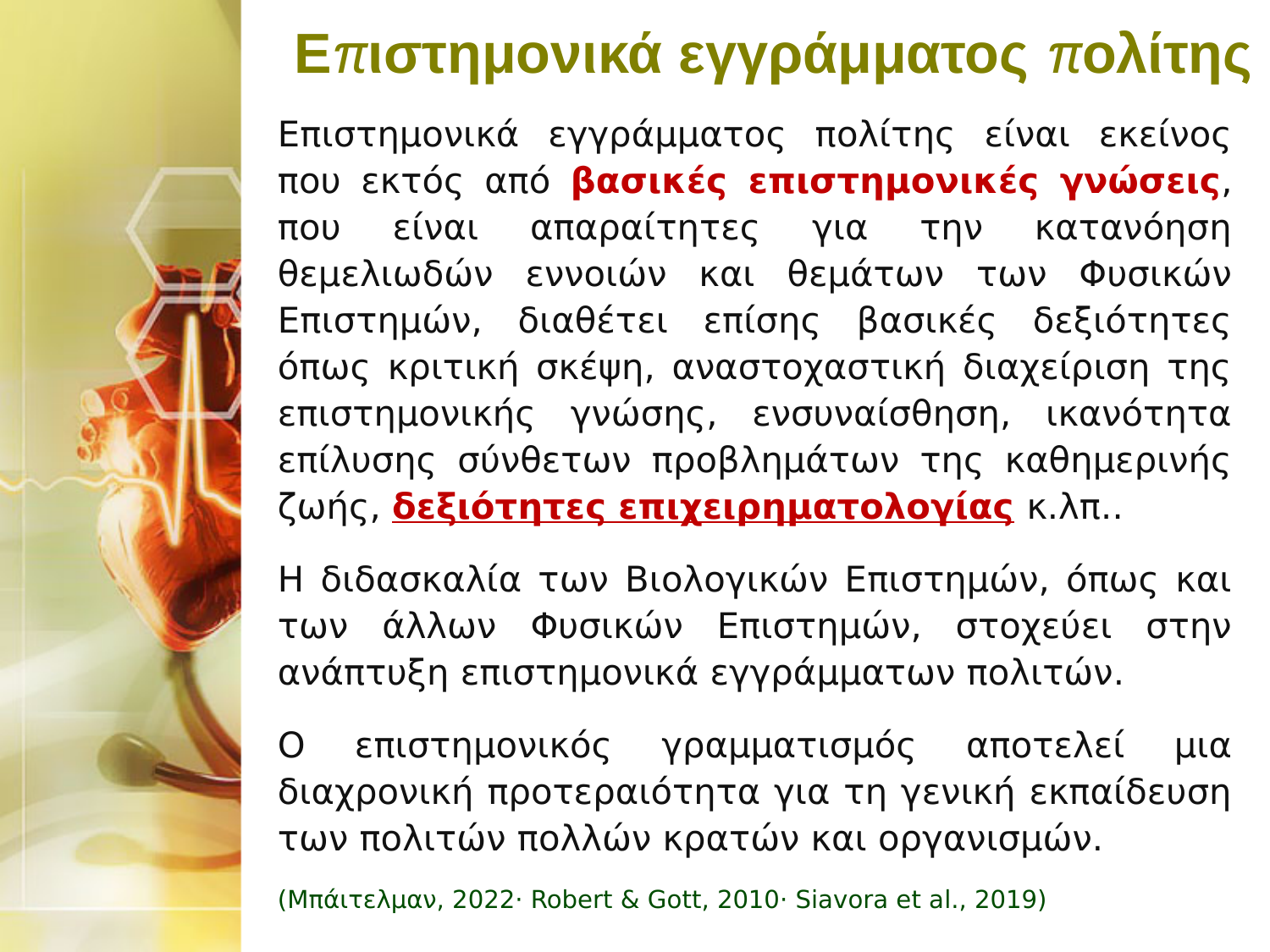

# Επιστημονικά εγγράμματος πολίτης
Επιστημονικά εγγράμματος πολίτης είναι εκείνος που εκτός από βασικές επιστημονικές γνώσεις, που είναι απαραίτητες για την κατανόηση θεμελιωδών εννοιών και θεμάτων των Φυσικών Επιστημών, διαθέτει επίσης βασικές δεξιότητες όπως κριτική σκέψη, αναστοχαστική διαχείριση της επιστημονικής γνώσης, ενσυναίσθηση, ικανότητα επίλυσης σύνθετων προβλημάτων της καθημερινής ζωής, δεξιότητες επιχειρηματολογίας κ.λπ..

Η διδασκαλία των Βιολογικών Επιστημών, όπως και των άλλων Φυσικών Επιστημών, στοχεύει στην ανάπτυξη επιστημονικά εγγράμματων πολιτών.

Ο επιστημονικός γραμματισμός αποτελεί μια διαχρονική προτεραιότητα για τη γενική εκπαίδευση των πολιτών πολλών κρατών και οργανισμών.

(Μπάιτελμαν, 2022· Robert & Gott, 2010· Siavora et al., 2019)